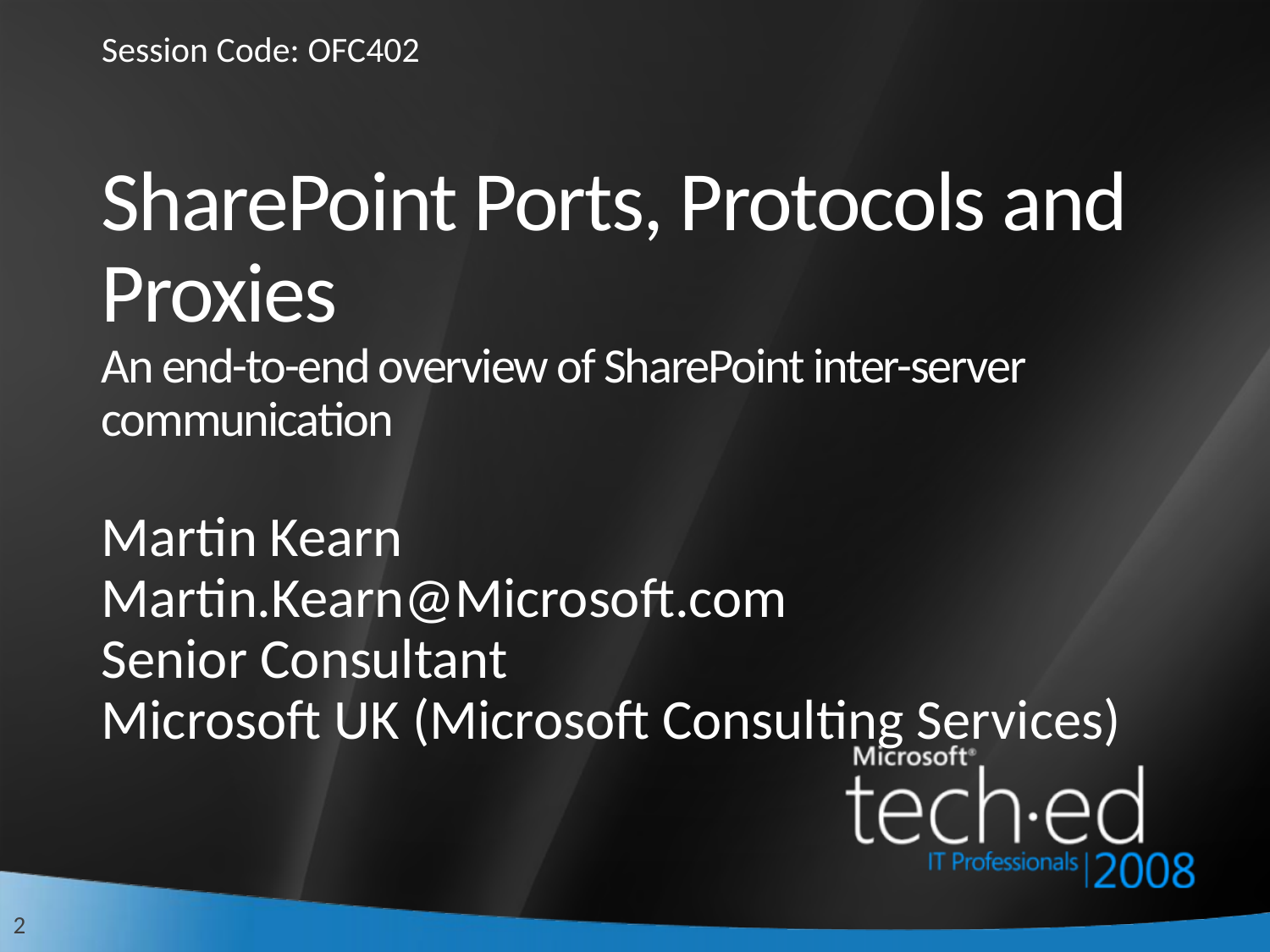

Session Code: OFC402
# SharePoint Ports, Protocols and Proxies An end-to-end overview of SharePoint inter-server communication
Martin Kearn
Martin.Kearn@Microsoft.com
Senior Consultant
Microsoft UK (Microsoft Consulting Services)